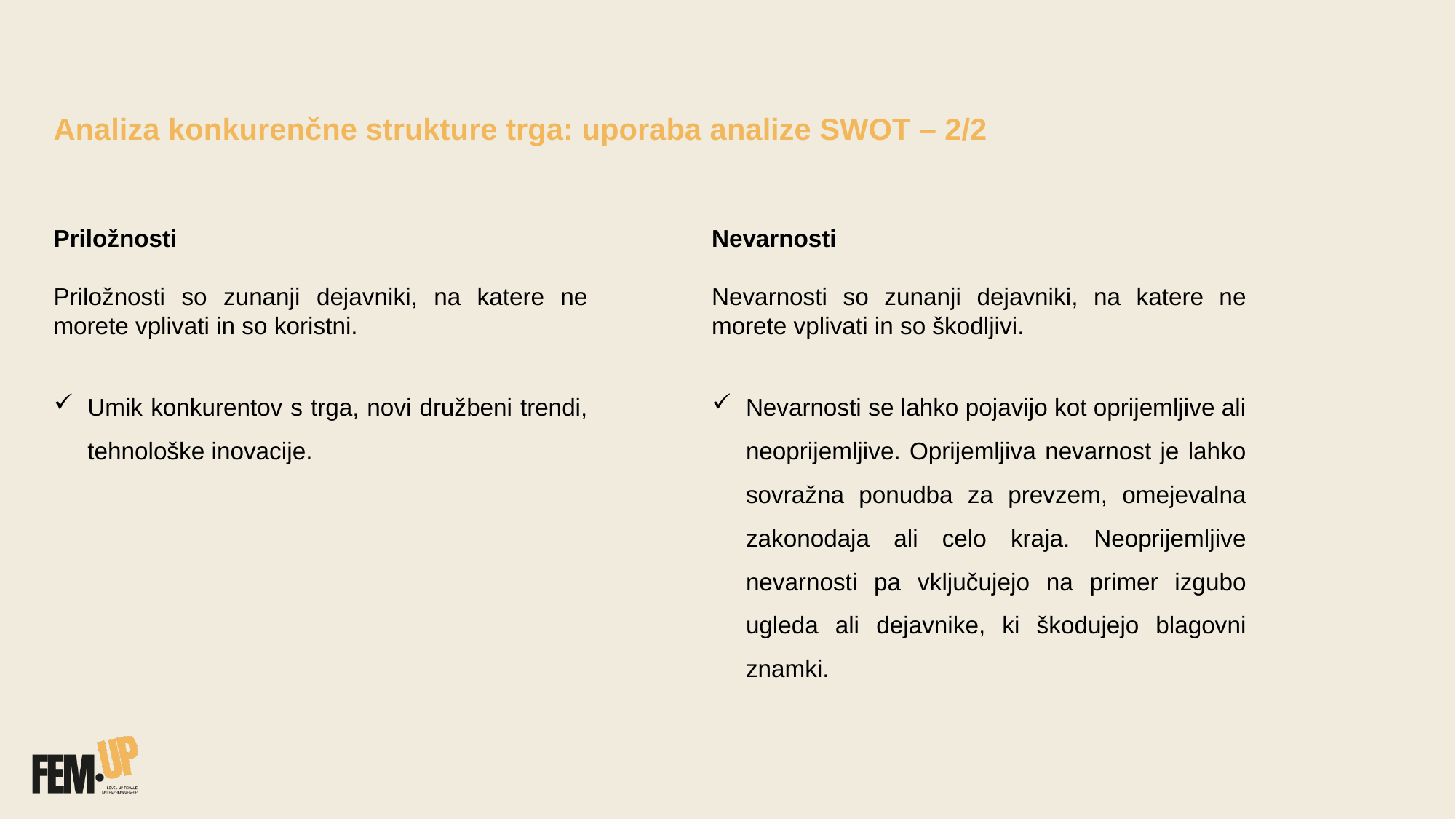

Analiza konkurenčne strukture trga: uporaba analize SWOT – 2/2
Priložnosti

Priložnosti so zunanji dejavniki, na katere ne morete vplivati in so koristni.​

Umik konkurentov s trga, novi družbeni trendi, tehnološke inovacije. ​
Nevarnosti

Nevarnosti so zunanji dejavniki, na katere ne morete vplivati in so škodljivi.​

Nevarnosti se lahko pojavijo kot oprijemljive ali neoprijemljive. Oprijemljiva nevarnost je lahko sovražna ponudba za prevzem, omejevalna zakonodaja ali celo kraja. Neoprijemljive nevarnosti pa vključujejo na primer izgubo ugleda ali dejavnike, ki škodujejo blagovni znamki.​